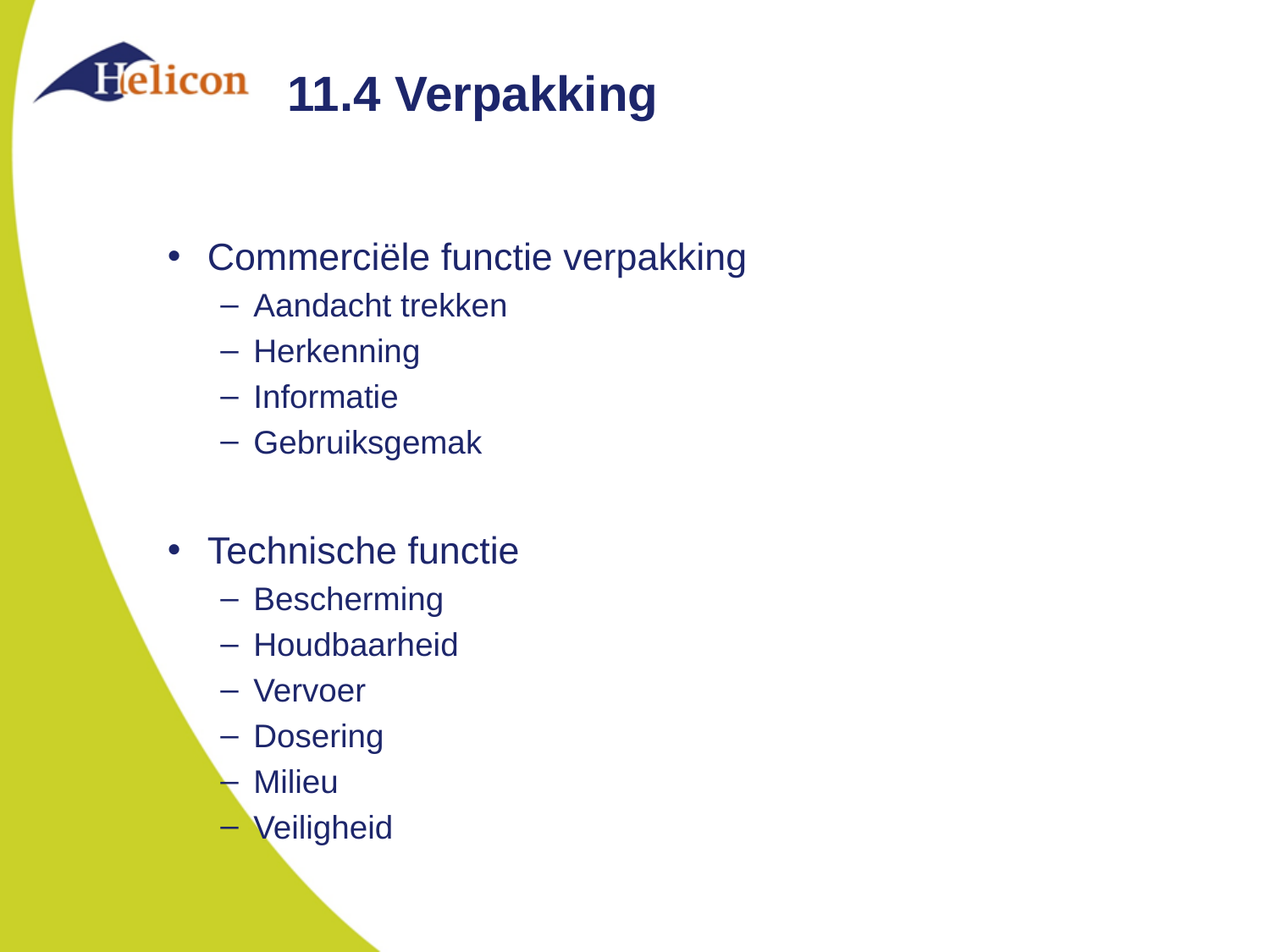

# 11.4 Verpakking
Commerciële functie verpakking
Aandacht trekken
Herkenning
Informatie
Gebruiksgemak

Technische functie
Bescherming
Houdbaarheid
Vervoer
Dosering
Milieu
Veiligheid